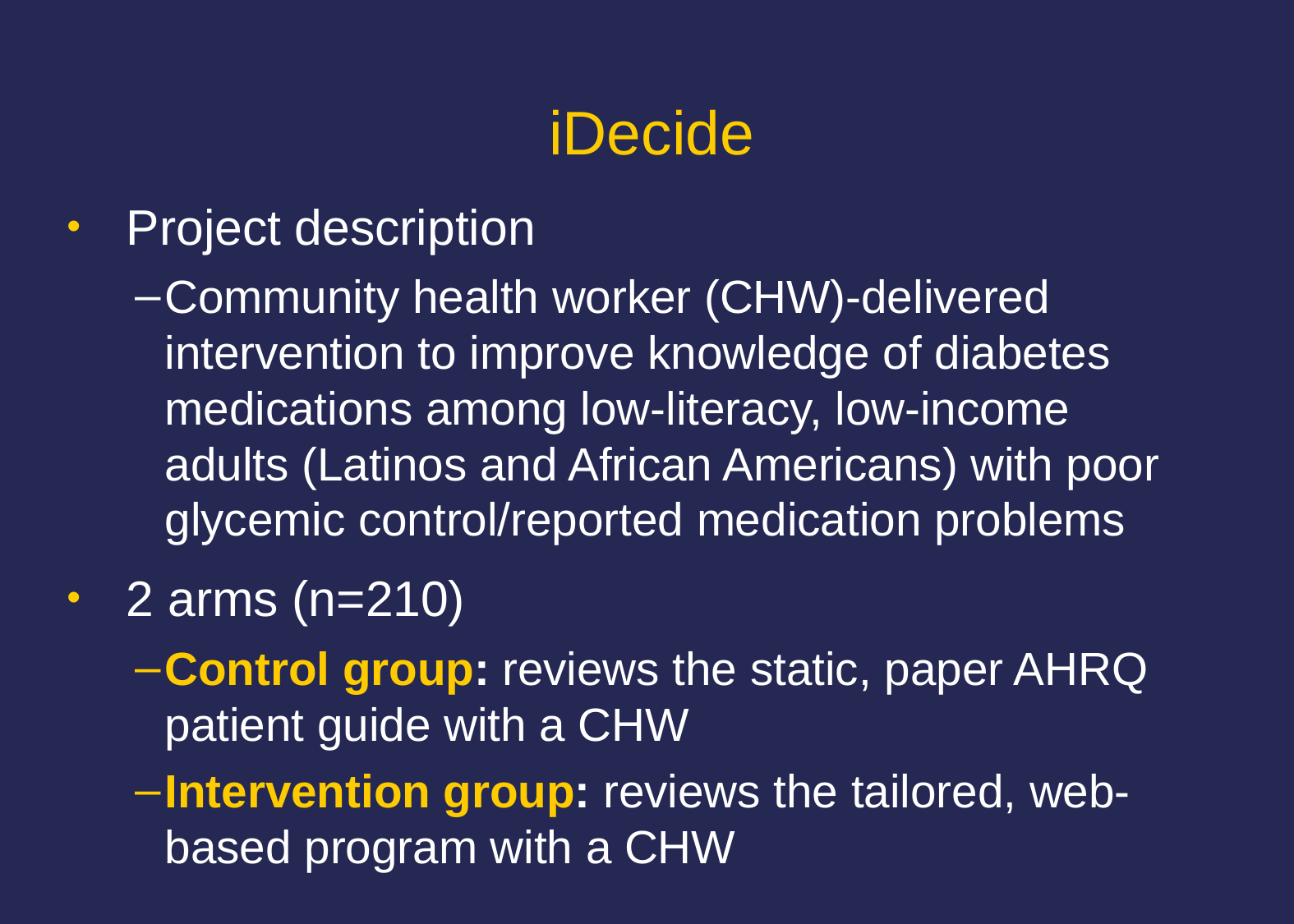

# iDecide
Project description
Community health worker (CHW)-delivered intervention to improve knowledge of diabetes medications among low-literacy, low-income adults (Latinos and African Americans) with poor glycemic control/reported medication problems
2 arms (n=210)
Control group: reviews the static, paper AHRQ patient guide with a CHW
Intervention group: reviews the tailored, web-based program with a CHW